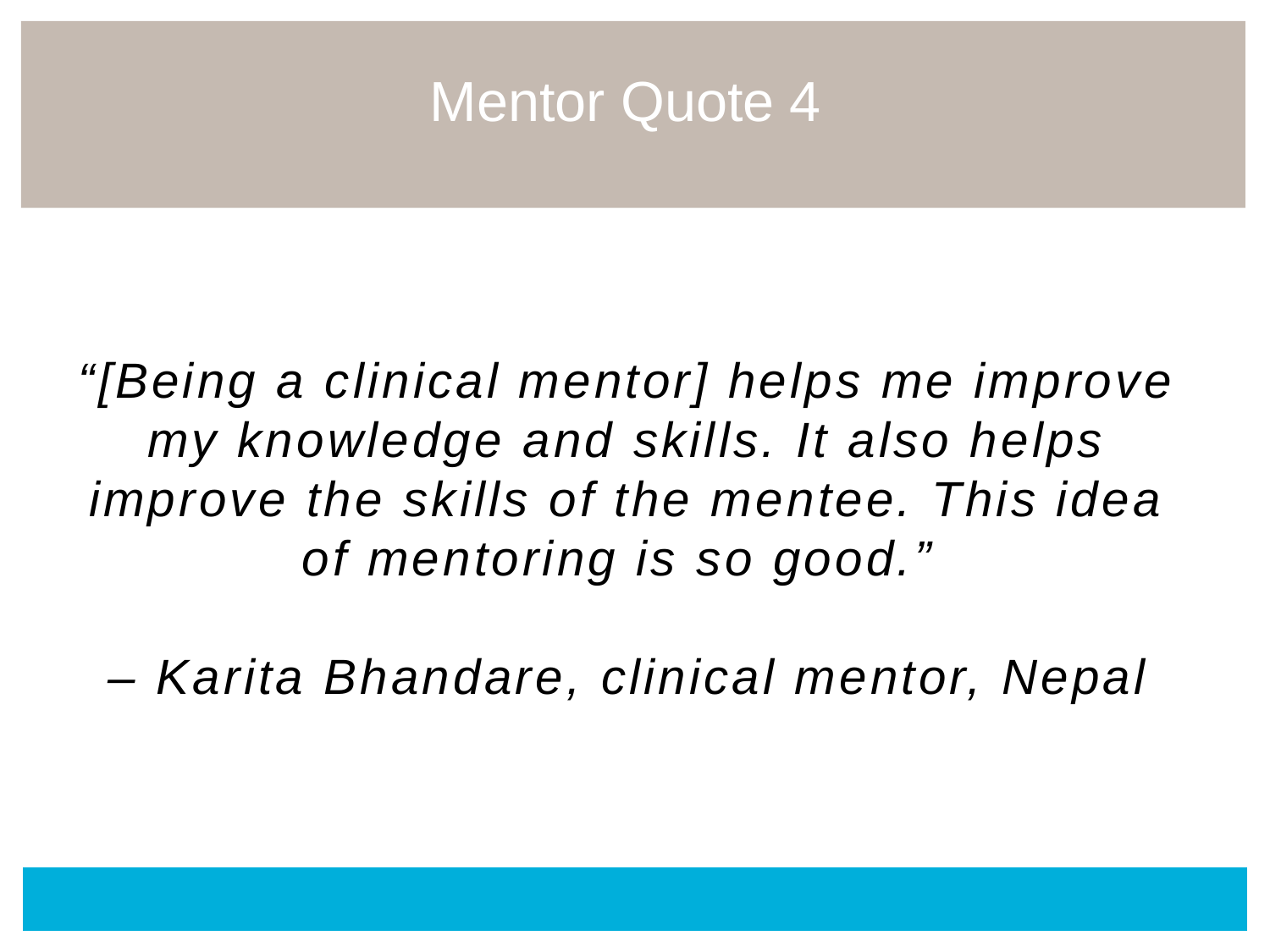

Mentor Quote 4
# “[Being a clinical mentor] helps me improve my knowledge and skills. It also helps improve the skills of the mentee. This idea of mentoring is so good.” – Karita Bhandare, clinical mentor, Nepal